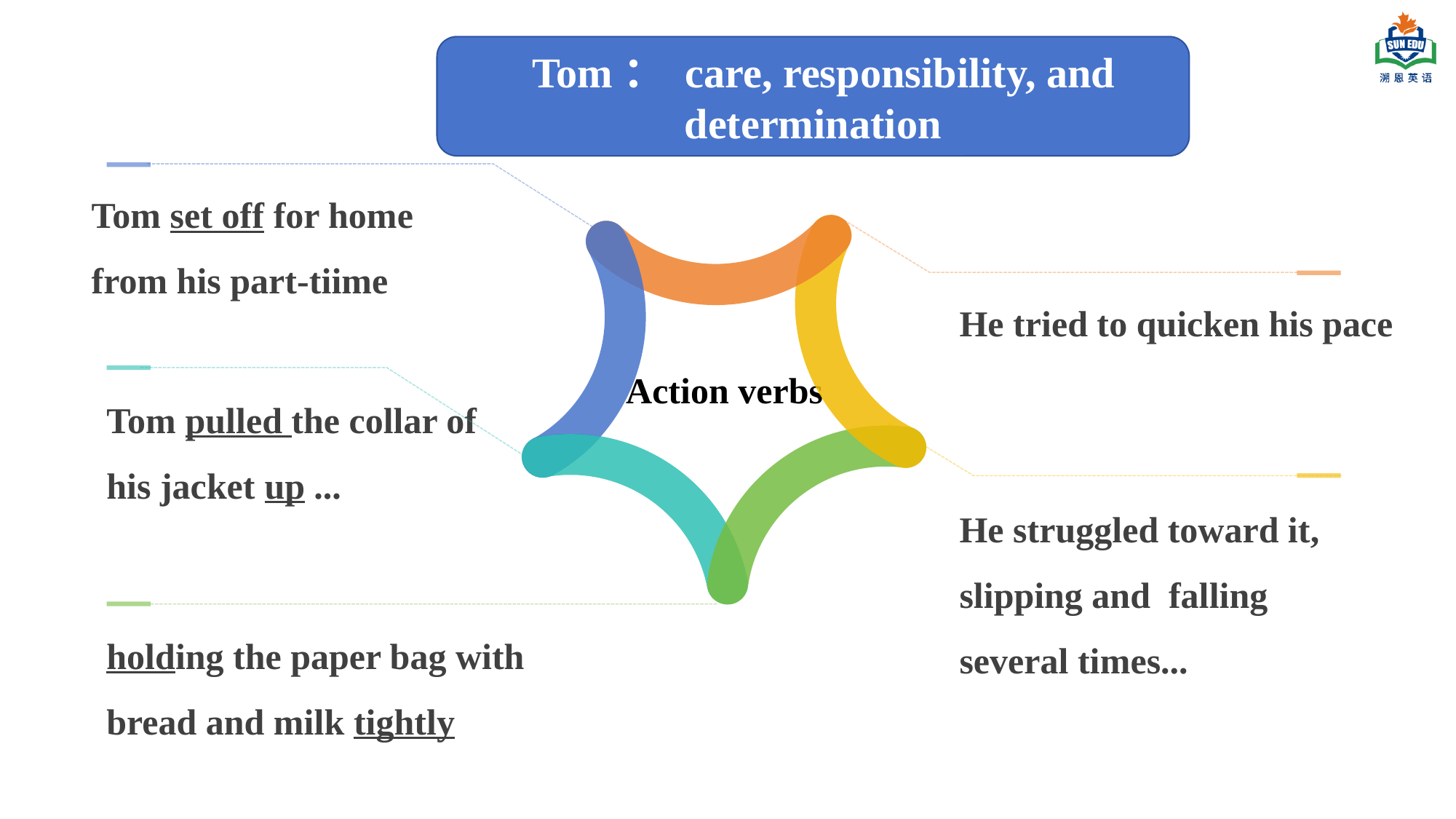

Tom： care, responsibility, and determination

Tom set off for home from his part-tiime

He tried to quicken his pace
Action verbs

Tom pulled the collar of his jacket up ...

He struggled toward it, slipping and  falling several times...
holding the paper bag with bread and milk tightly